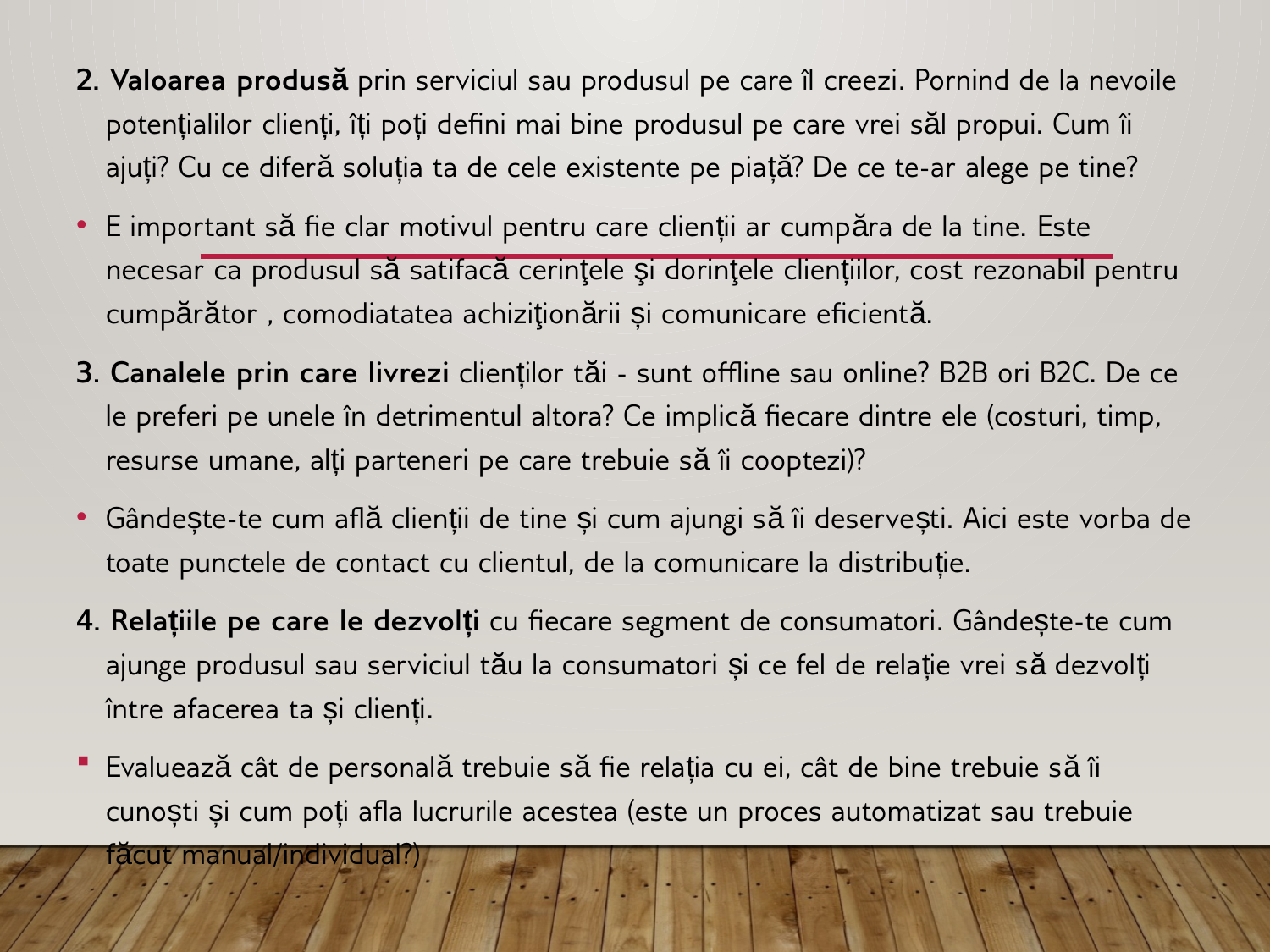

2. Valoarea produsă prin serviciul sau produsul pe care îl creezi. Pornind de la nevoile potențialilor clienți, îți poți defini mai bine produsul pe care vrei săl propui. Cum îi ajuți? Cu ce diferă soluția ta de cele existente pe piață? De ce te-ar alege pe tine?
E important să fie clar motivul pentru care clienții ar cumpăra de la tine. Este necesar ca produsul să satifacă cerinţele şi dorinţele cliențiilor, cost rezonabil pentru cumpărător , comodiatatea achiziţionării și comunicare eficientă.
3. Canalele prin care livrezi clienților tăi - sunt offline sau online? B2B ori B2C. De ce le preferi pe unele în detrimentul altora? Ce implică fiecare dintre ele (costuri, timp, resurse umane, alți parteneri pe care trebuie să îi cooptezi)?
Gândește-te cum află clienții de tine și cum ajungi să îi deservești. Aici este vorba de toate punctele de contact cu clientul, de la comunicare la distribuție.
4. Relațiile pe care le dezvolți cu fiecare segment de consumatori. Gândește-te cum ajunge produsul sau serviciul tău la consumatori și ce fel de relație vrei să dezvolți între afacerea ta și clienți.
Evaluează cât de personală trebuie să fie relația cu ei, cât de bine trebuie să îi cunoști și cum poți afla lucrurile acestea (este un proces automatizat sau trebuie făcut manual/individual?)